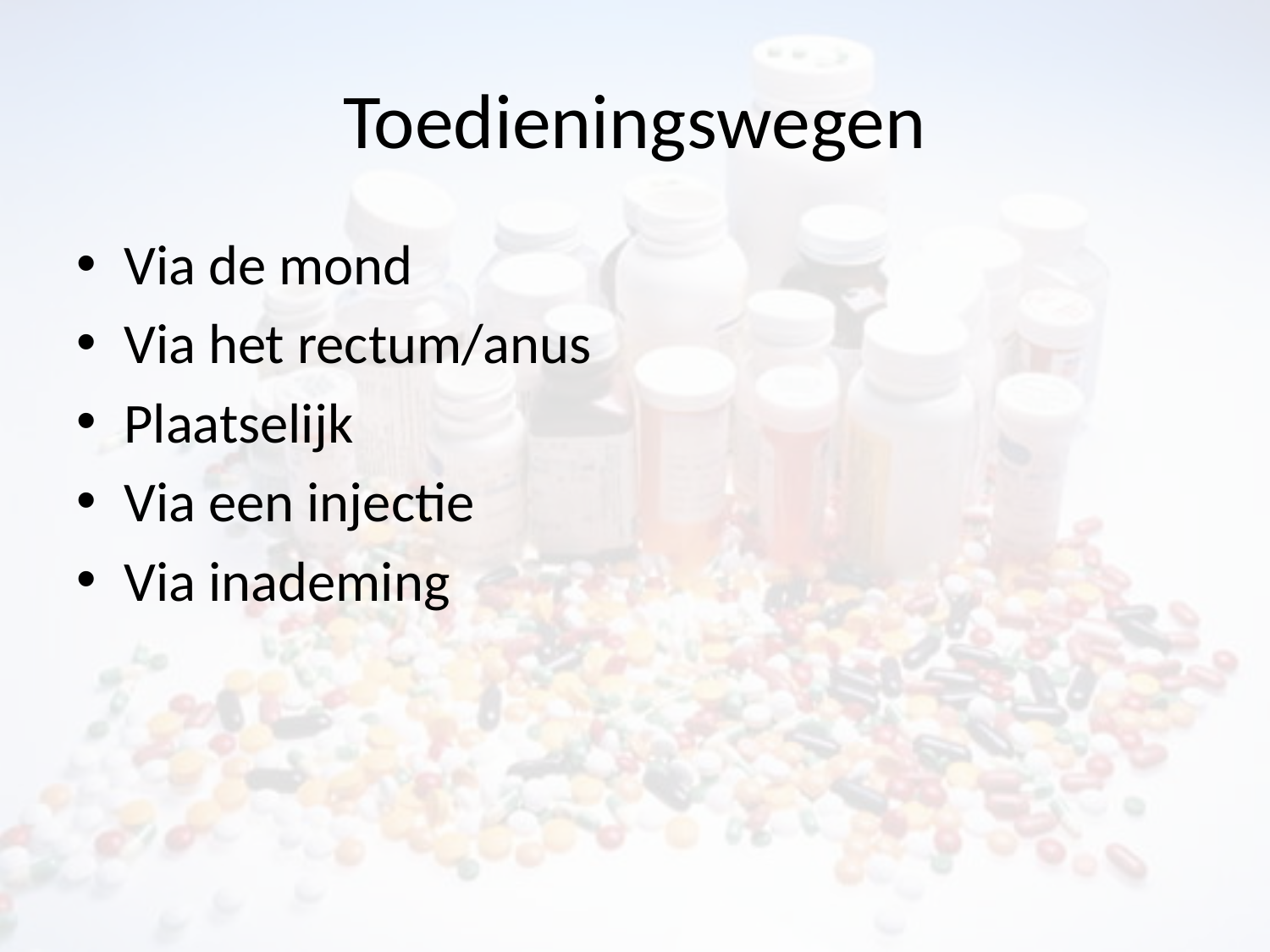

# Toedieningswegen
Via de mond
Via het rectum/anus
Plaatselijk
Via een injectie
Via inademing